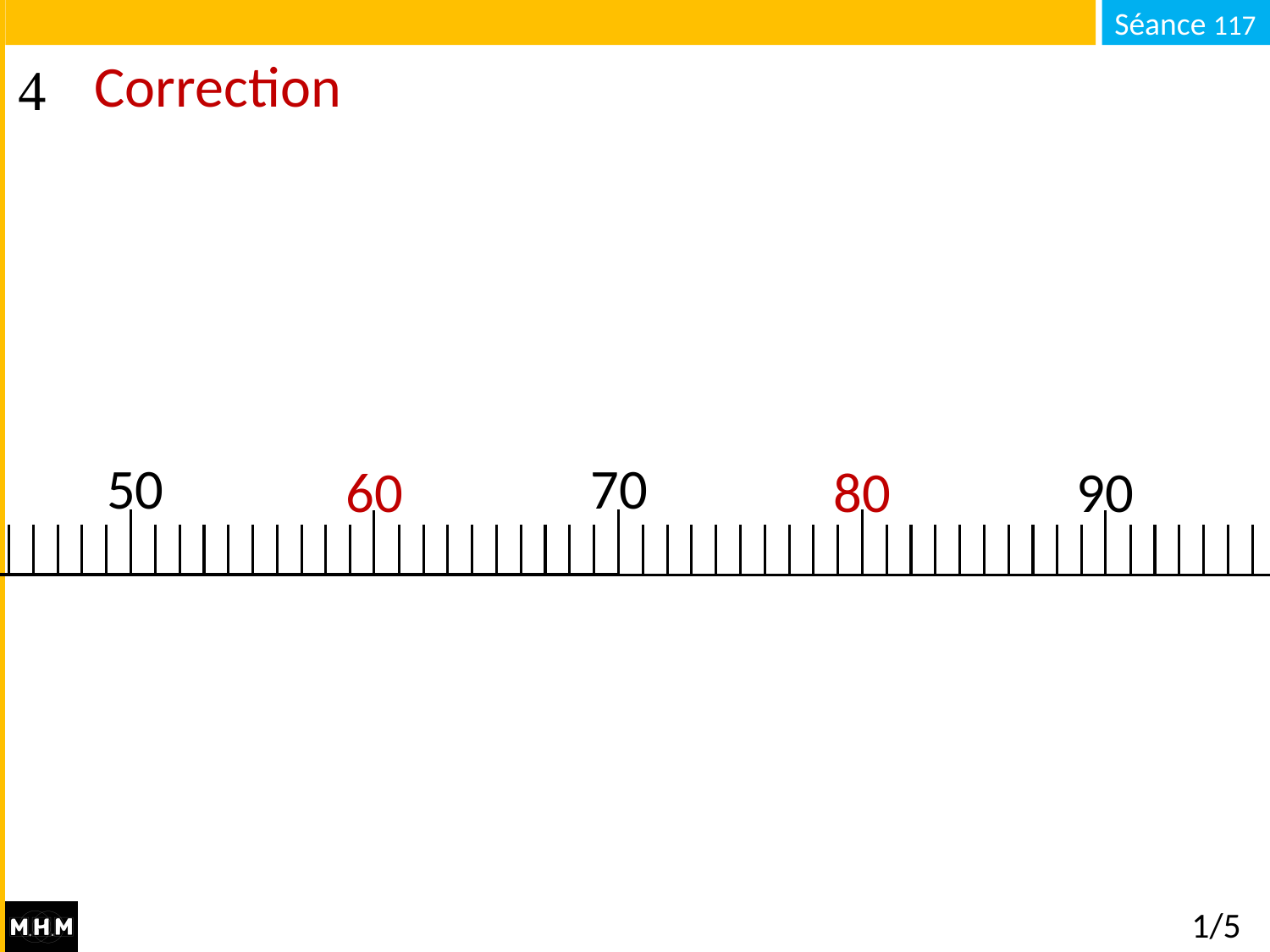

# Correction
50
70
80
90
60
1/5